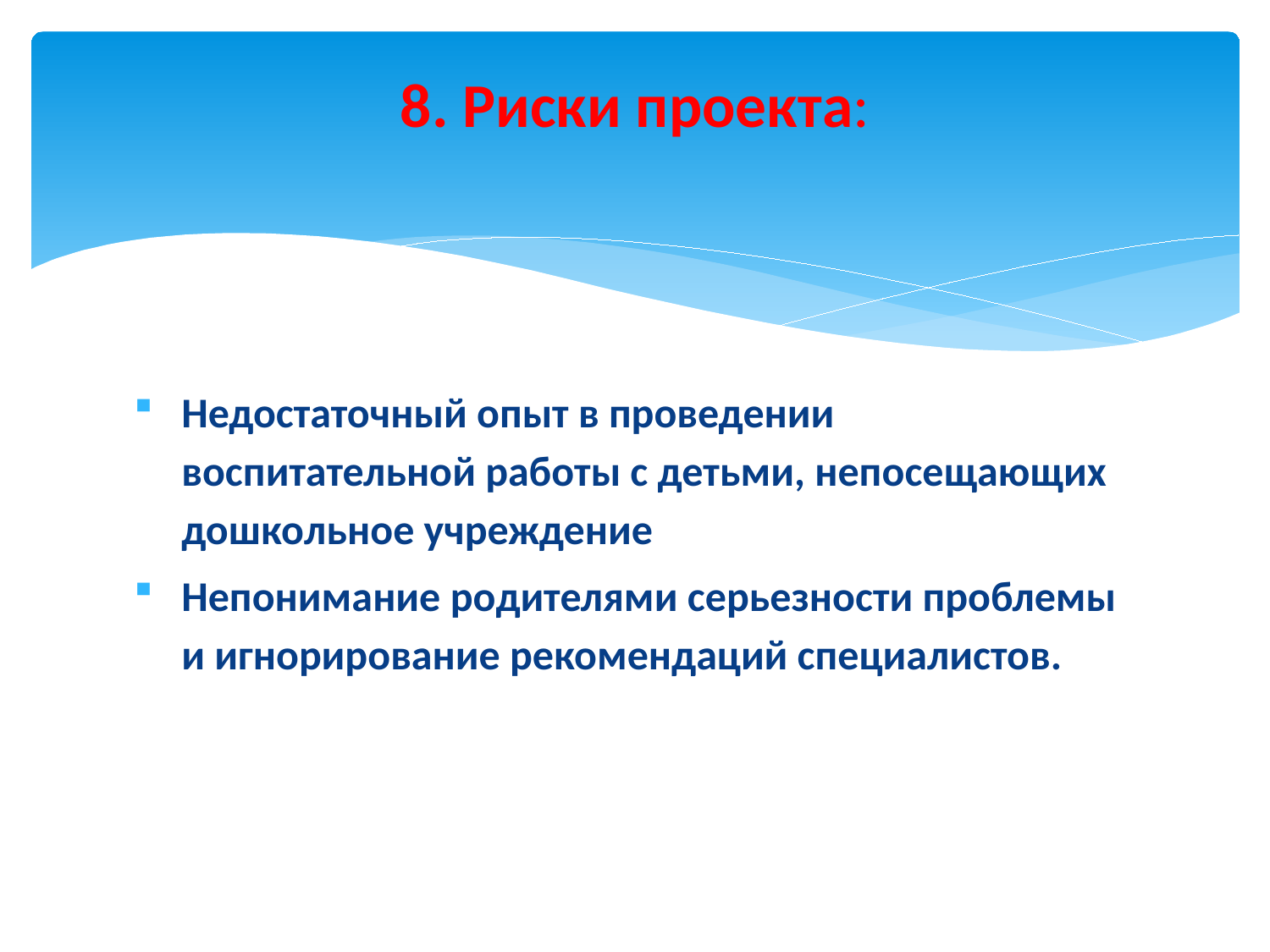

# 8. Риски проекта:
Недостаточный опыт в проведении воспитательной работы с детьми, непосещающих дошкольное учреждение
Непонимание родителями серьезности проблемы и игнорирование рекомендаций специалистов.